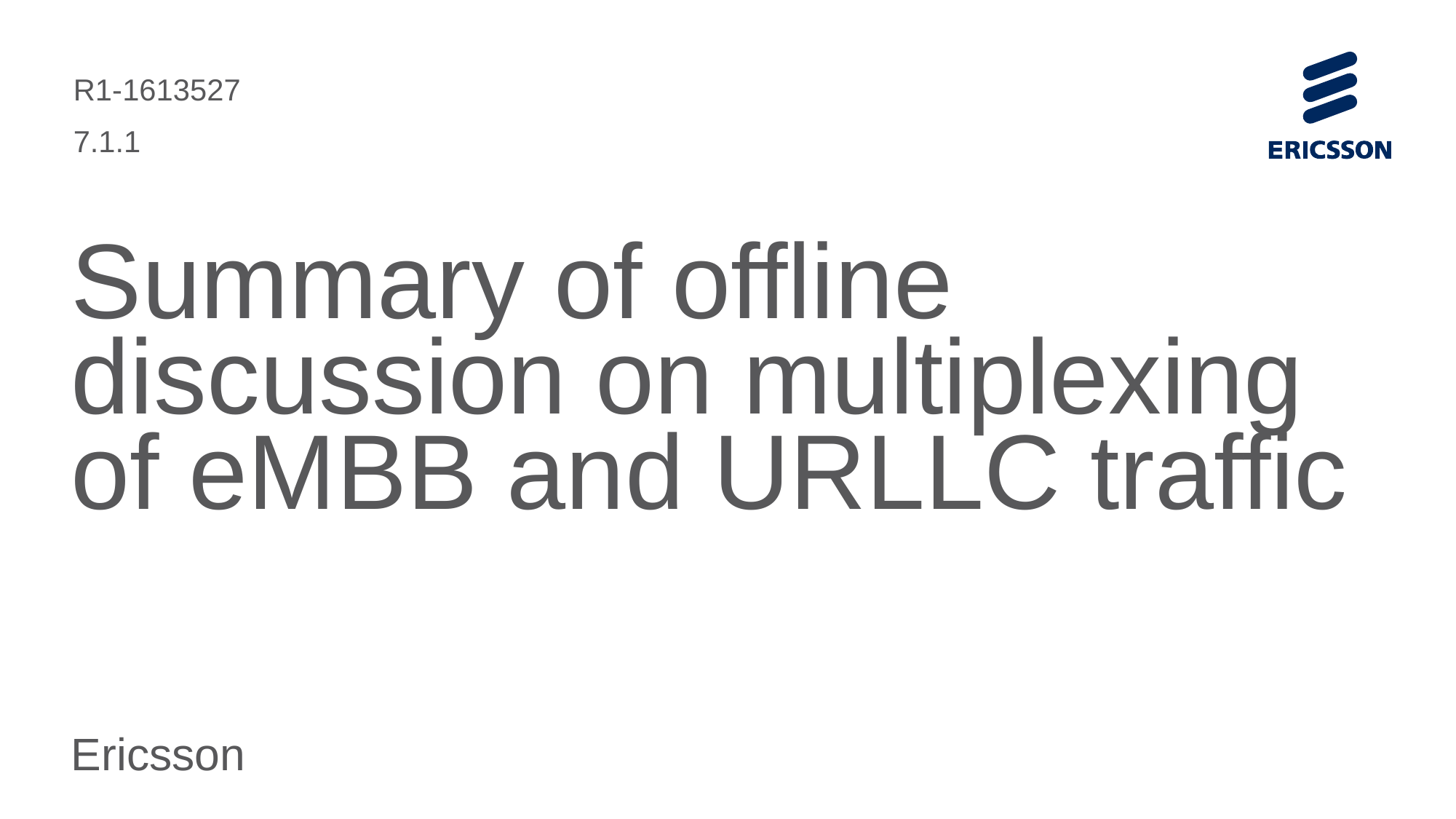

R1-1613527
7.1.1
# Summary of offline discussion on multiplexing of eMBB and URLLC traffic
Ericsson